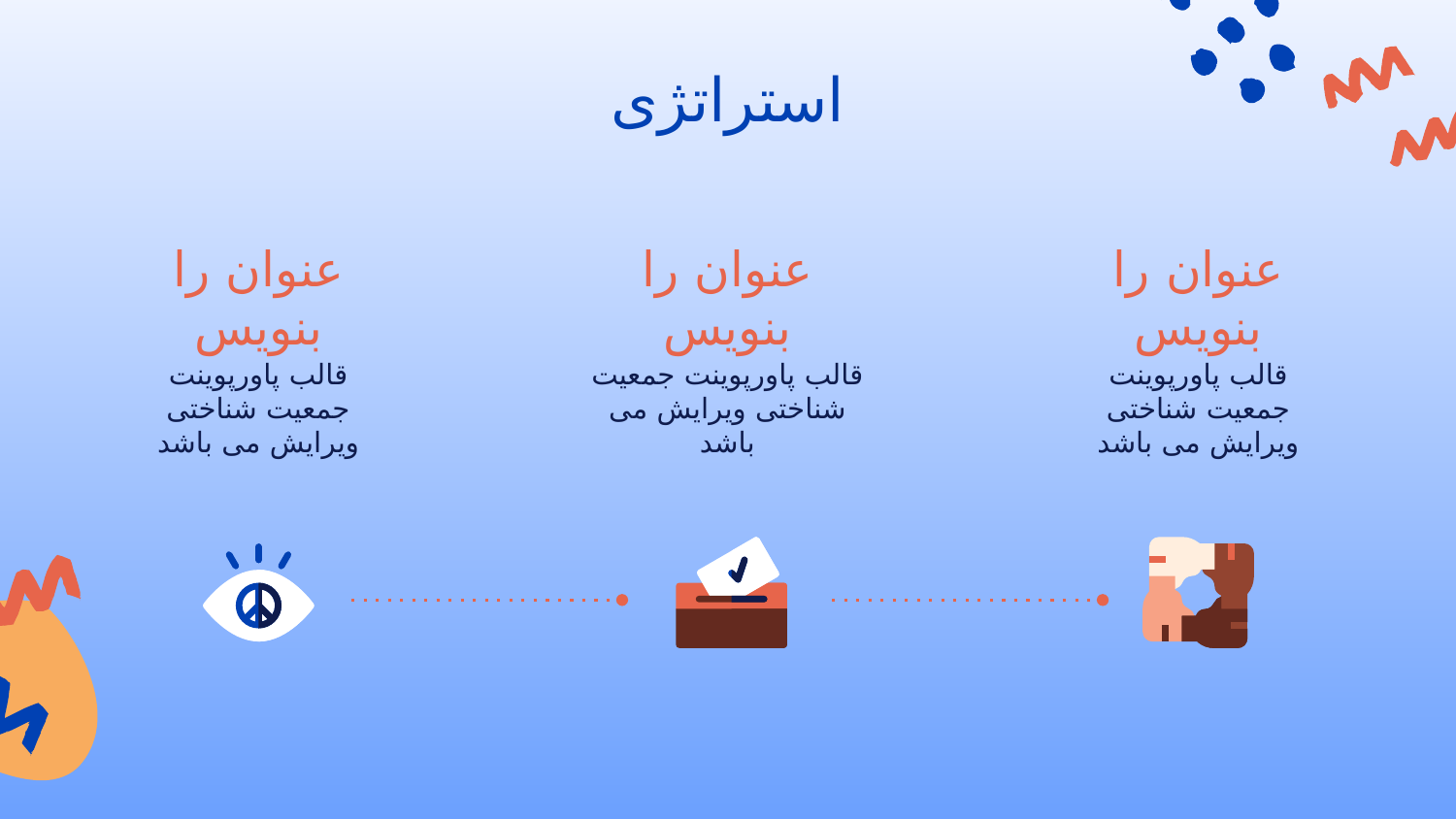

استراتژی
# عنوان را بنویس
عنوان را بنویس
عنوان را بنویس
قالب پاورپوینت جمعیت شناختی ویرایش می باشد
قالب پاورپوینت جمعیت شناختی ویرایش می باشد
قالب پاورپوینت جمعیت شناختی ویرایش می باشد